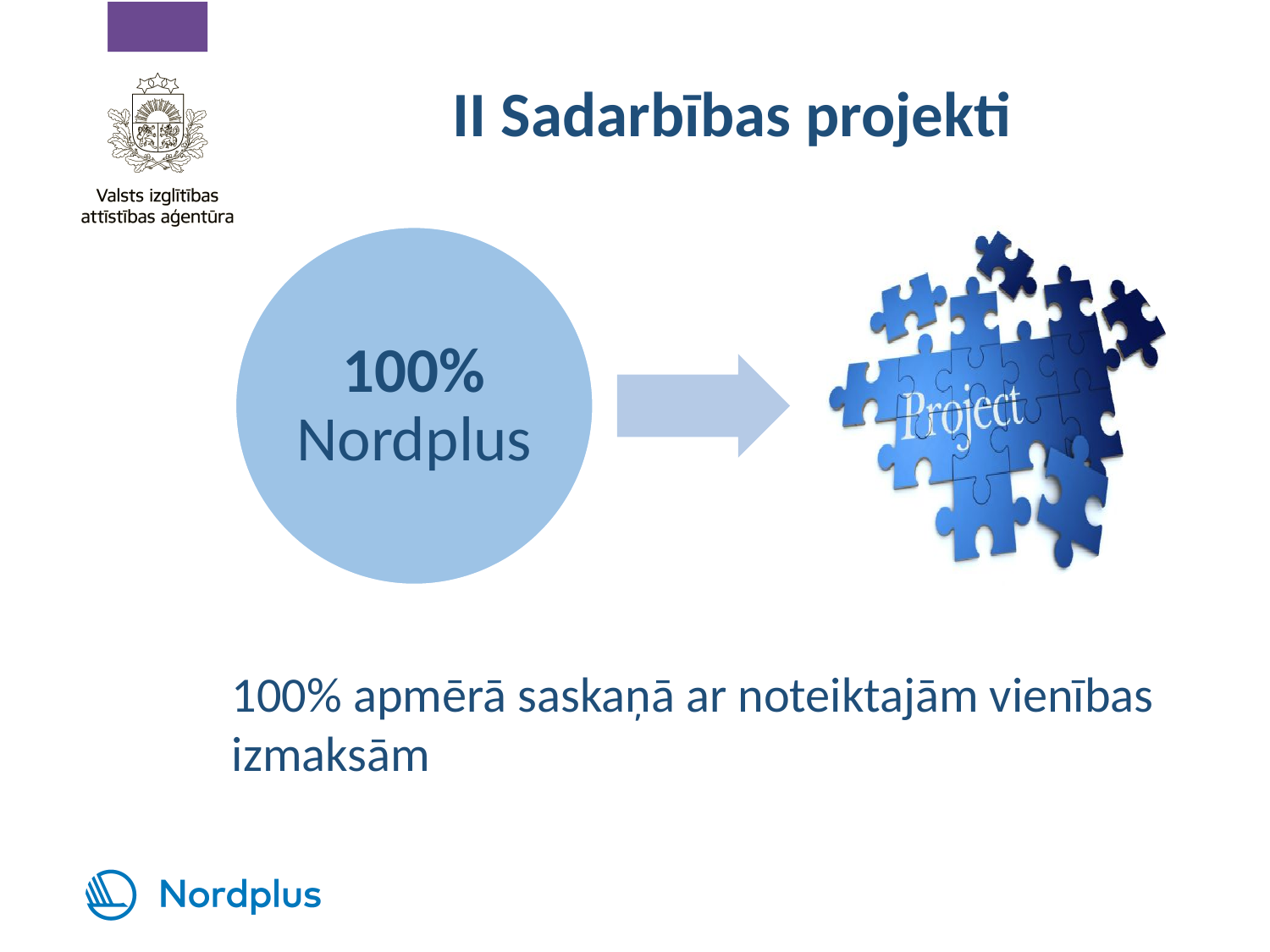

# II Sadarbības projekti
100% Nordplus

100% apmērā saskaņā ar noteiktajām vienības izmaksām